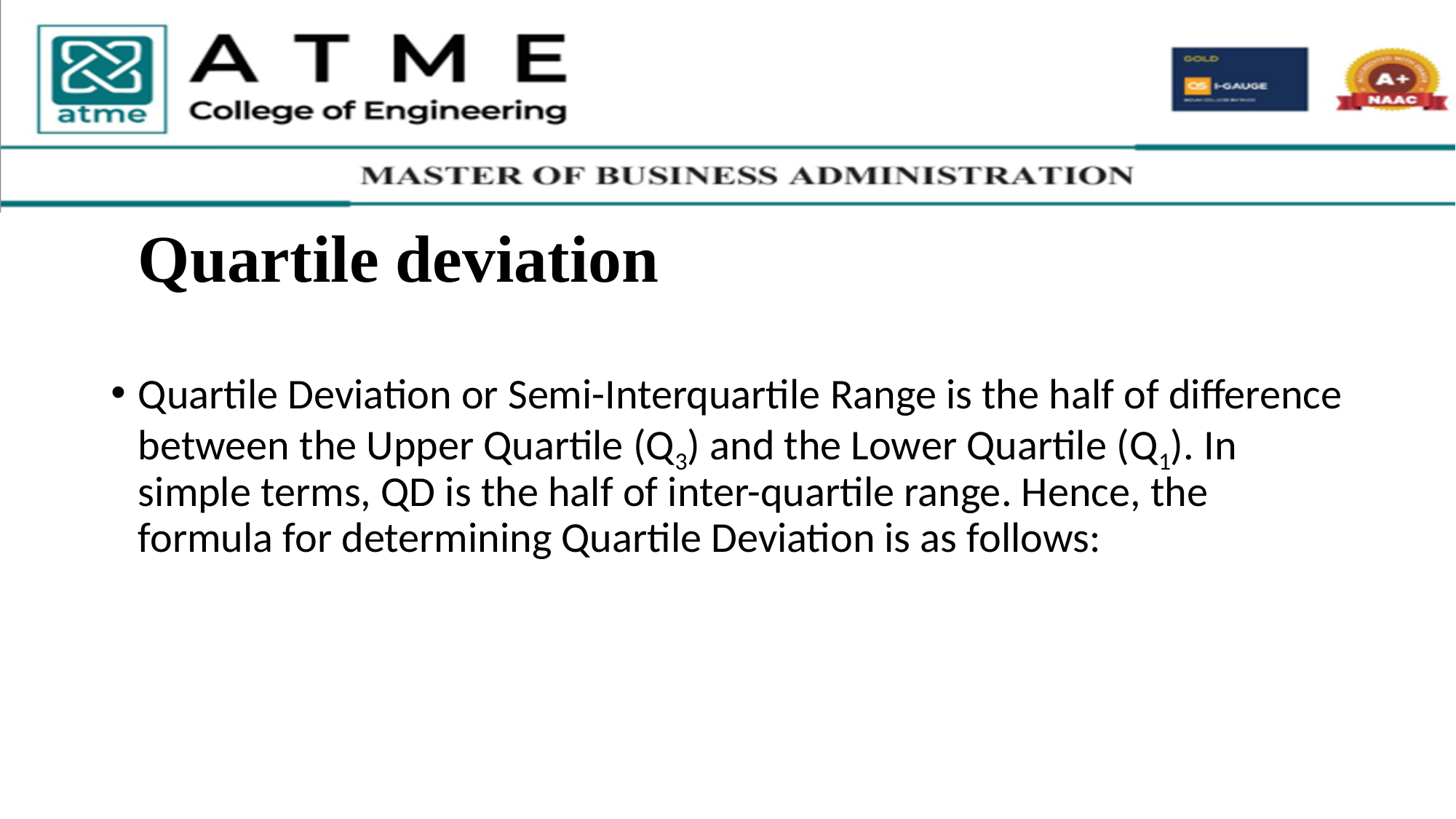

# Quartile deviation
Quartile Deviation or Semi-Interquartile Range is the half of difference between the Upper Quartile (Q3) and the Lower Quartile (Q1). In simple terms, QD is the half of inter-quartile range. Hence, the formula for determining Quartile Deviation is as follows: